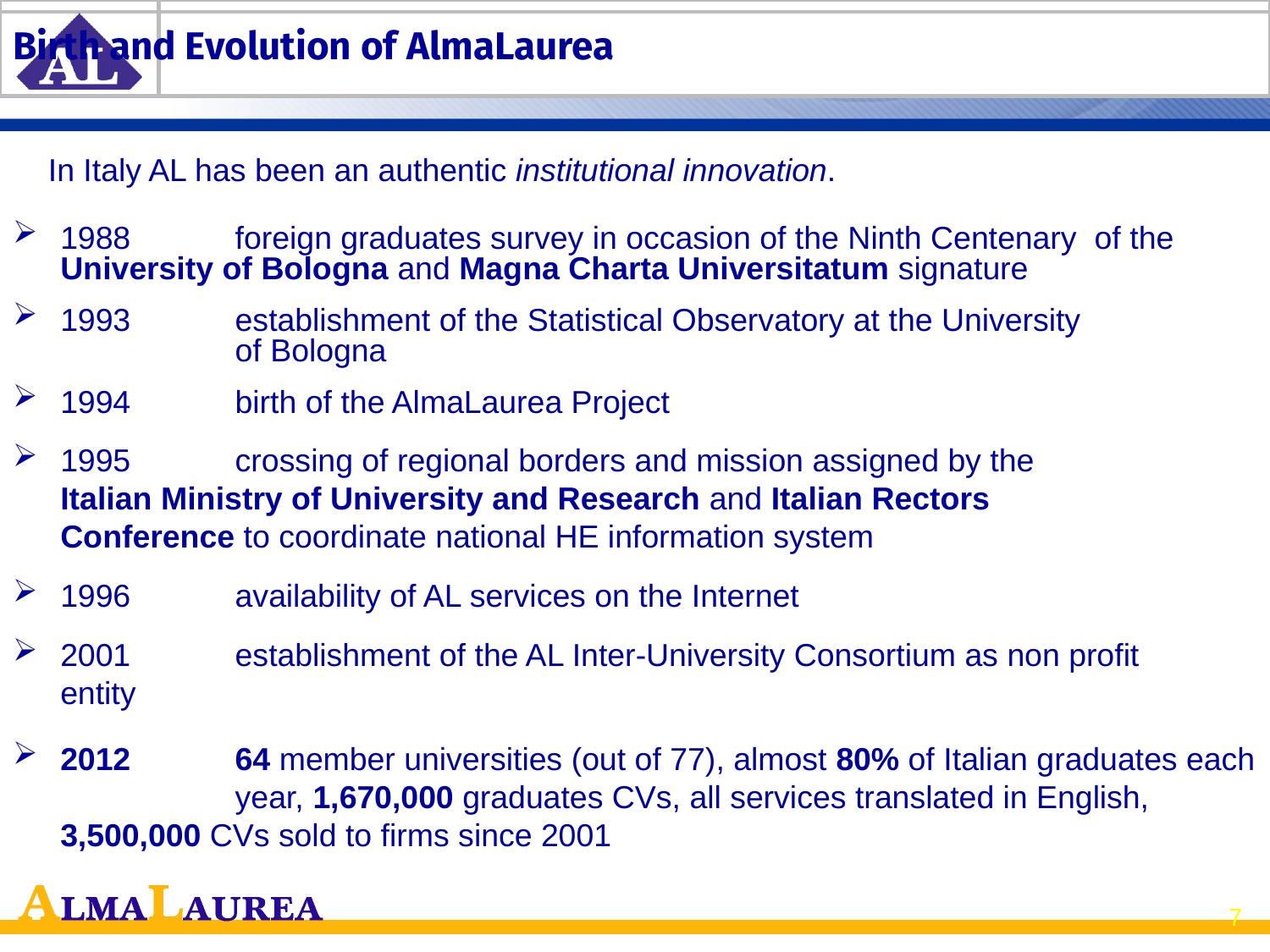

# Birth and Evolution of AlmaLaurea
    In Italy AL has been an authentic institutional innovation.

1988 	foreign graduates survey in occasion of the Ninth Centenary  of the 	University of Bologna and Magna Charta Universitatum signature
1993	establishment of the Statistical Observatory at the University
	of Bologna
1994	birth of the AlmaLaurea Project
1995   	crossing of regional borders and mission assigned by the              	Italian Ministry of University and Research and Italian Rectors 	Conference to coordinate national HE information system
1996	availability of AL services on the Internet
2001	establishment of the AL Inter-University Consortium as non profit  	entity
2012	64 member universities (out of 77), almost 80% of Italian graduates each 	year, 1,670,000 graduates CVs, all services translated in English, 	3,500,000 CVs sold to firms since 2001

7